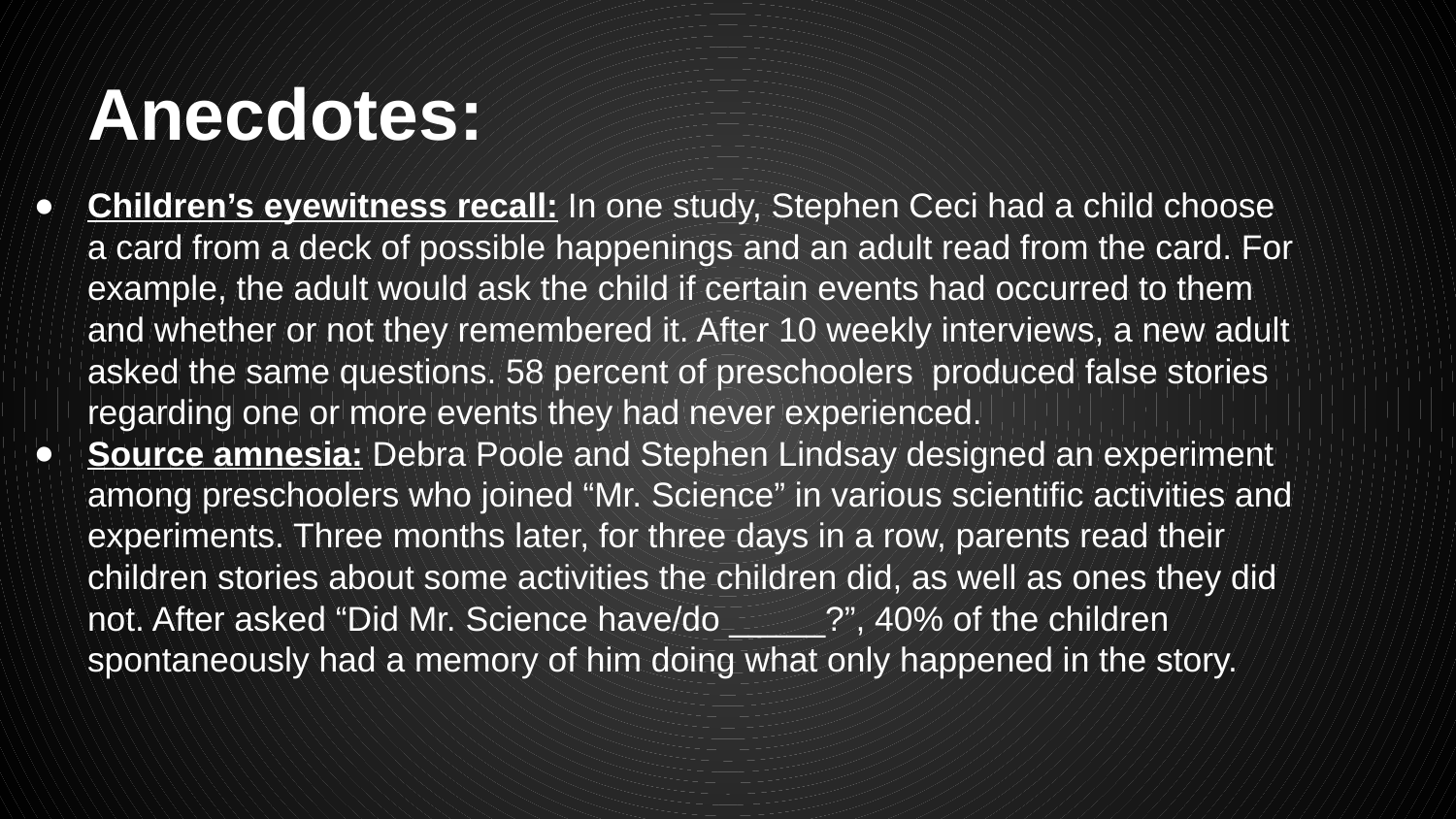

# Anecdotes:
Children’s eyewitness recall: In one study, Stephen Ceci had a child choose a card from a deck of possible happenings and an adult read from the card. For example, the adult would ask the child if certain events had occurred to them and whether or not they remembered it. After 10 weekly interviews, a new adult asked the same questions. 58 percent of preschoolers  produced false stories regarding one or more events they had never experienced.
Source amnesia: Debra Poole and Stephen Lindsay designed an experiment among preschoolers who joined “Mr. Science” in various scientific activities and experiments. Three months later, for three days in a row, parents read their children stories about some activities the children did, as well as ones they did not. After asked “Did Mr. Science have/do _____?”, 40% of the children spontaneously had a memory of him doing what only happened in the story.